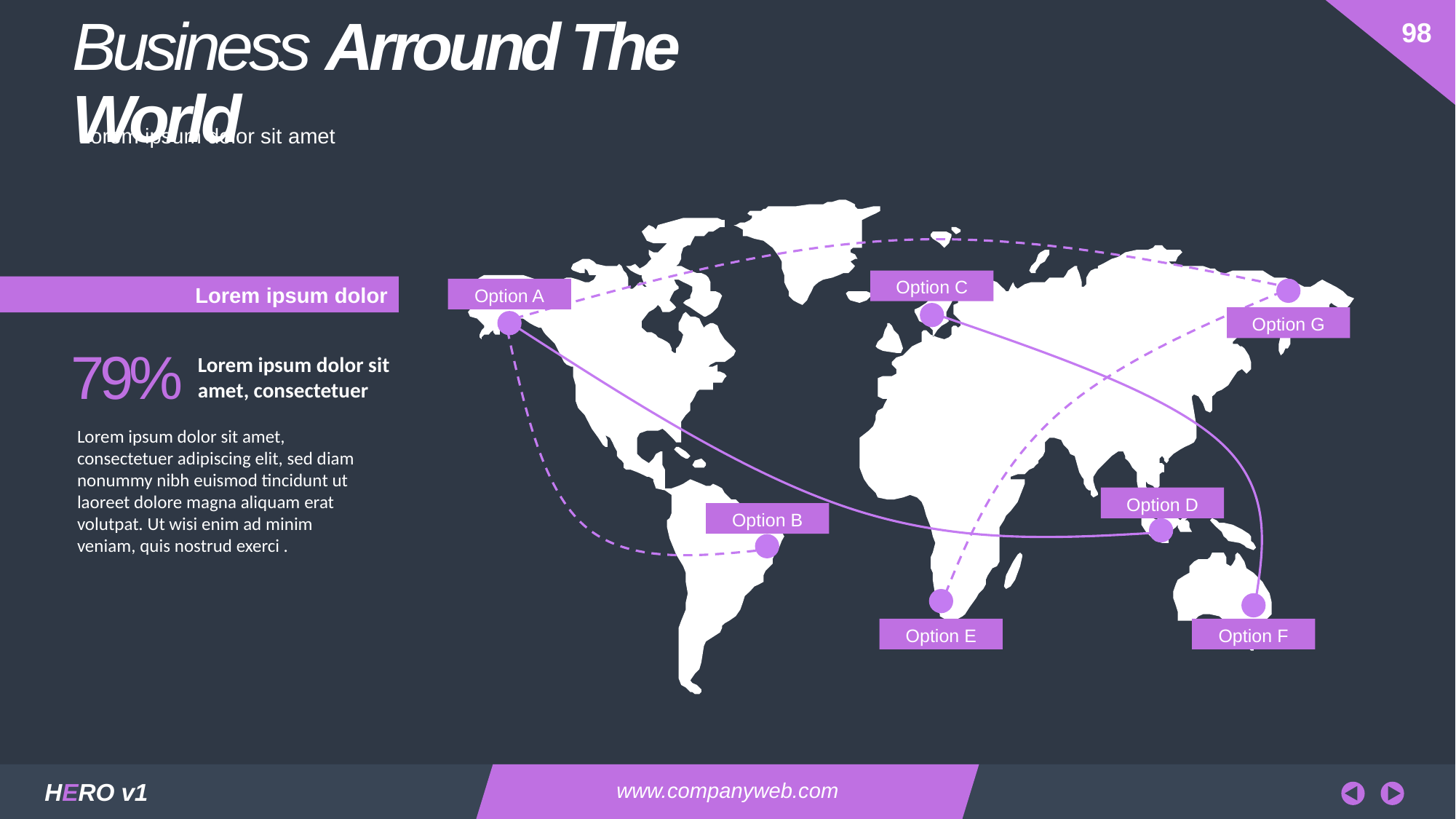

Business Arround The World
Lorem ipsum dolor sit amet

Option C
Lorem ipsum dolor
Option A

Option G

79%
Lorem ipsum dolor sit amet, consectetuer
Lorem ipsum dolor sit amet, consectetuer adipiscing elit, sed diam nonummy nibh euismod tincidunt ut laoreet dolore magna aliquam erat volutpat. Ut wisi enim ad minim veniam, quis nostrud exerci .
Option D
Option B

Option F
Option E